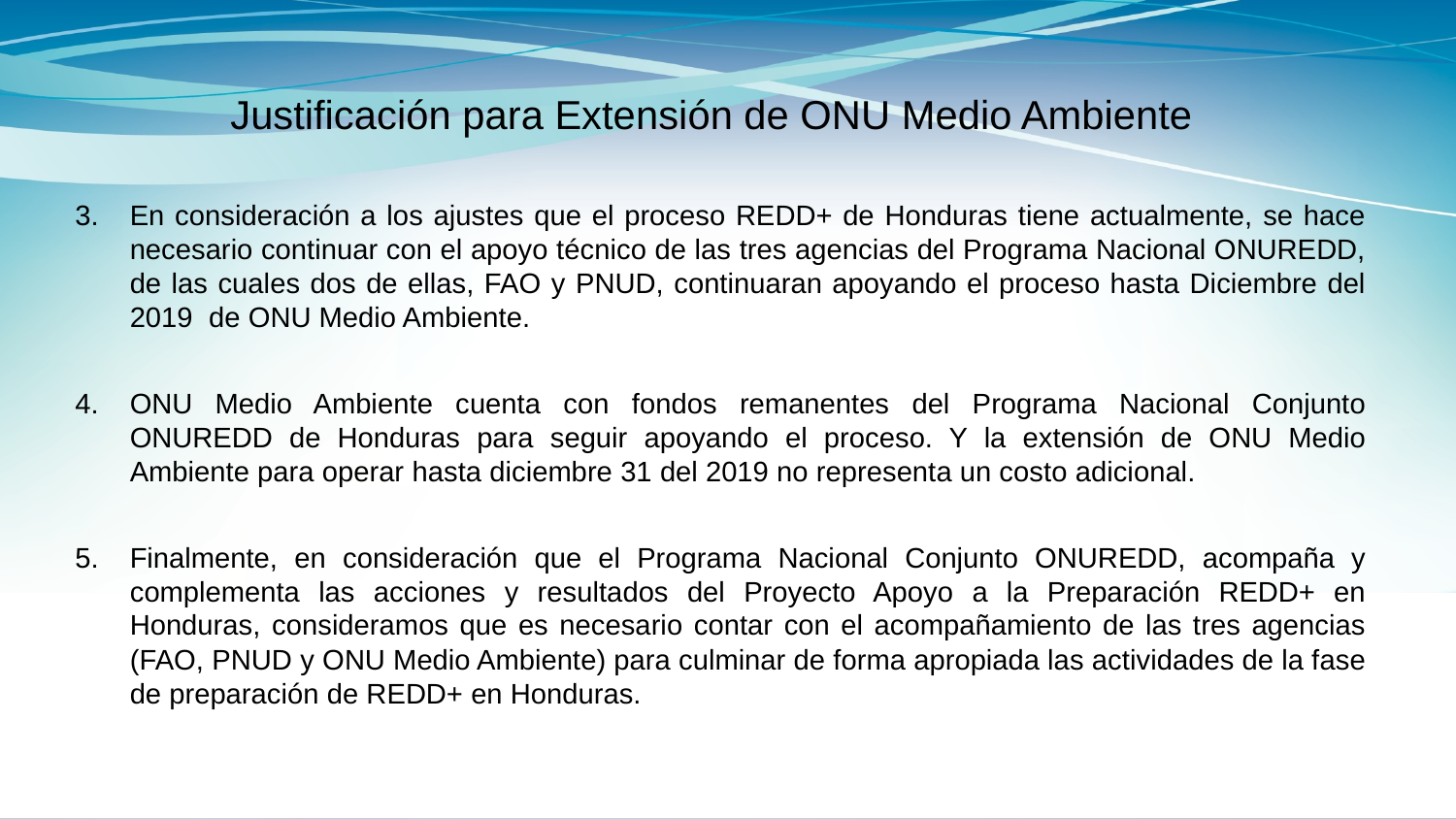

Justificación para Extensión de ONU Medio Ambiente
En consideración a los ajustes que el proceso REDD+ de Honduras tiene actualmente, se hace necesario continuar con el apoyo técnico de las tres agencias del Programa Nacional ONUREDD, de las cuales dos de ellas, FAO y PNUD, continuaran apoyando el proceso hasta Diciembre del 2019  de ONU Medio Ambiente.

ONU Medio Ambiente cuenta con fondos remanentes del Programa Nacional Conjunto ONUREDD de Honduras para seguir apoyando el proceso. Y la extensión de ONU Medio Ambiente para operar hasta diciembre 31 del 2019 no representa un costo adicional.

Finalmente, en consideración que el Programa Nacional Conjunto ONUREDD, acompaña y complementa las acciones y resultados del Proyecto Apoyo a la Preparación REDD+ en Honduras, consideramos que es necesario contar con el acompañamiento de las tres agencias (FAO, PNUD y ONU Medio Ambiente) para culminar de forma apropiada las actividades de la fase de preparación de REDD+ en Honduras.